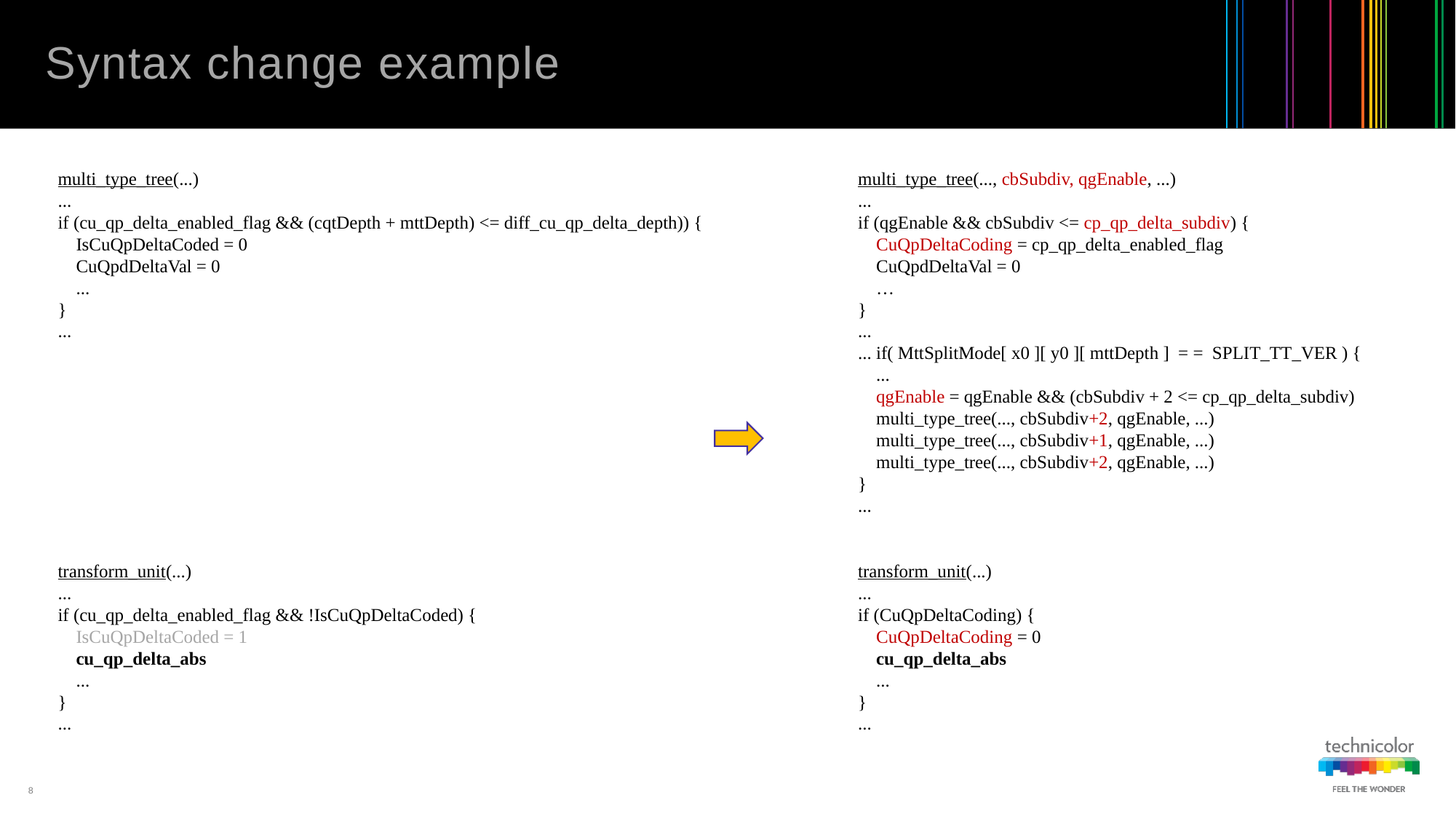

# Syntax change example
multi_type_tree(...)
...
if (cu_qp_delta_enabled_flag && (cqtDepth + mttDepth) <= diff_cu_qp_delta_depth)) {
    IsCuQpDeltaCoded = 0
    CuQpdDeltaVal = 0
    ...
}
...

transform_unit(...)
...
if (cu_qp_delta_enabled_flag && !IsCuQpDeltaCoded) {
    IsCuQpDeltaCoded = 1
    cu_qp_delta_abs
    ...
}
...
multi_type_tree(..., cbSubdiv, qgEnable, ...)
...
if (qgEnable && cbSubdiv <= cp_qp_delta_subdiv) {
    CuQpDeltaCoding = cp_qp_delta_enabled_flag
    CuQpdDeltaVal = 0
    …
}
...
... if( MttSplitMode[ x0 ][ y0 ][ mttDepth ]  = =  SPLIT_TT_VER ) {
    ...
    qgEnable = qgEnable && (cbSubdiv + 2 <= cp_qp_delta_subdiv)
    multi_type_tree(..., cbSubdiv+2, qgEnable, ...)
    multi_type_tree(..., cbSubdiv+1, qgEnable, ...)
    multi_type_tree(..., cbSubdiv+2, qgEnable, ...)
}
...

transform_unit(...)
...
if (CuQpDeltaCoding) {
    CuQpDeltaCoding = 0
    cu_qp_delta_abs
    ...
}
...

8